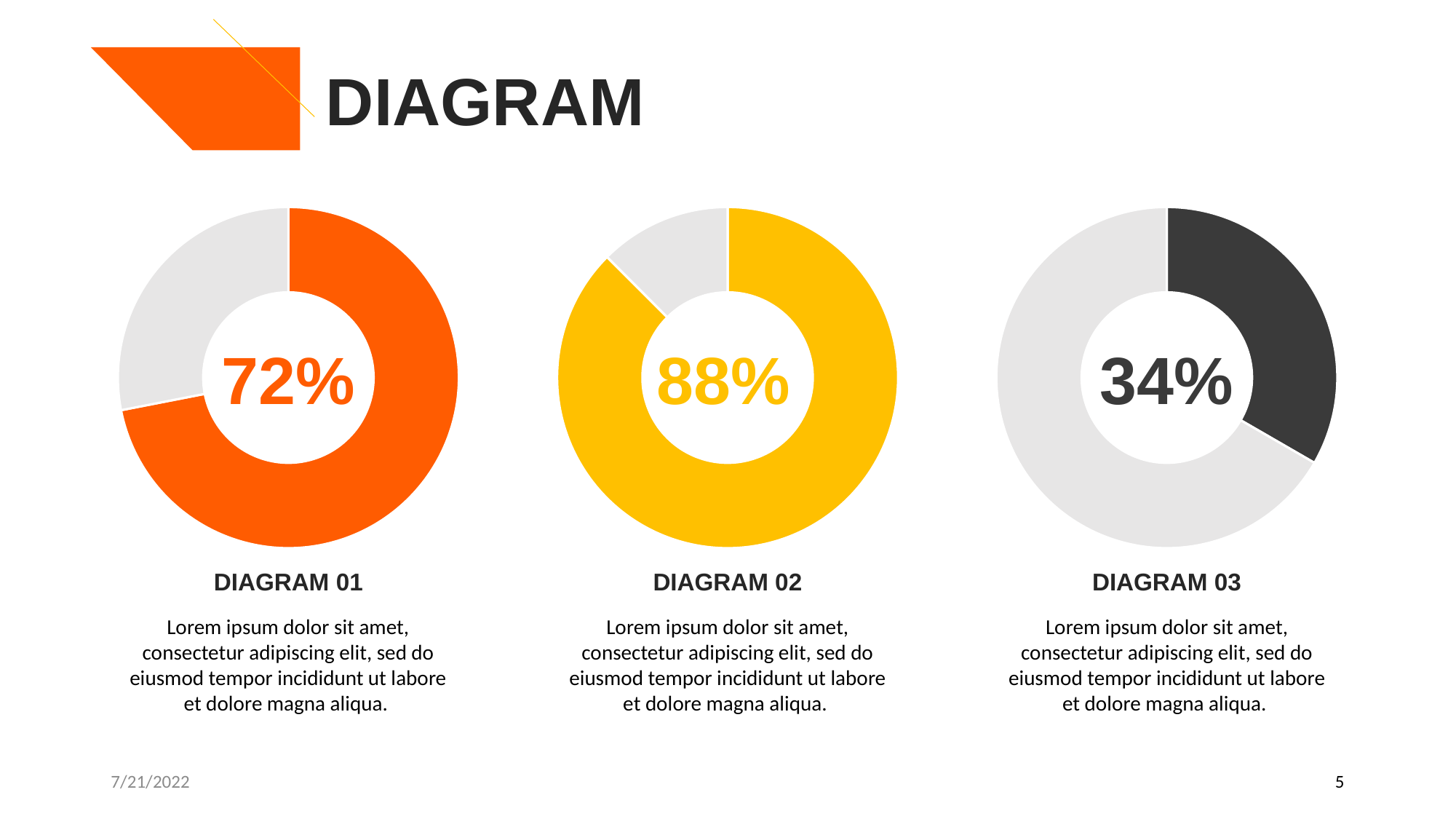

DIAGRAM

### Chart

| Category | Sales |
|---|---|
| 1st Qtr | 8.2 |
| 2nd Qtr | 3.2 |

### Chart

| Category | Sales |
|---|---|
| 1st Qtr | 7.0 |
| 2nd Qtr | 1.0 |

### Chart

| Category | Sales |
|---|---|
| 1st Qtr | 3.0 |
| 2nd Qtr | 6.0 |
72%
88%
34%
DIAGRAM 01
DIAGRAM 02
DIAGRAM 03
Lorem ipsum dolor sit amet, consectetur adipiscing elit, sed do eiusmod tempor incididunt ut labore et dolore magna aliqua.
Lorem ipsum dolor sit amet, consectetur adipiscing elit, sed do eiusmod tempor incididunt ut labore et dolore magna aliqua.
Lorem ipsum dolor sit amet, consectetur adipiscing elit, sed do eiusmod tempor incididunt ut labore et dolore magna aliqua.
7/21/2022
5